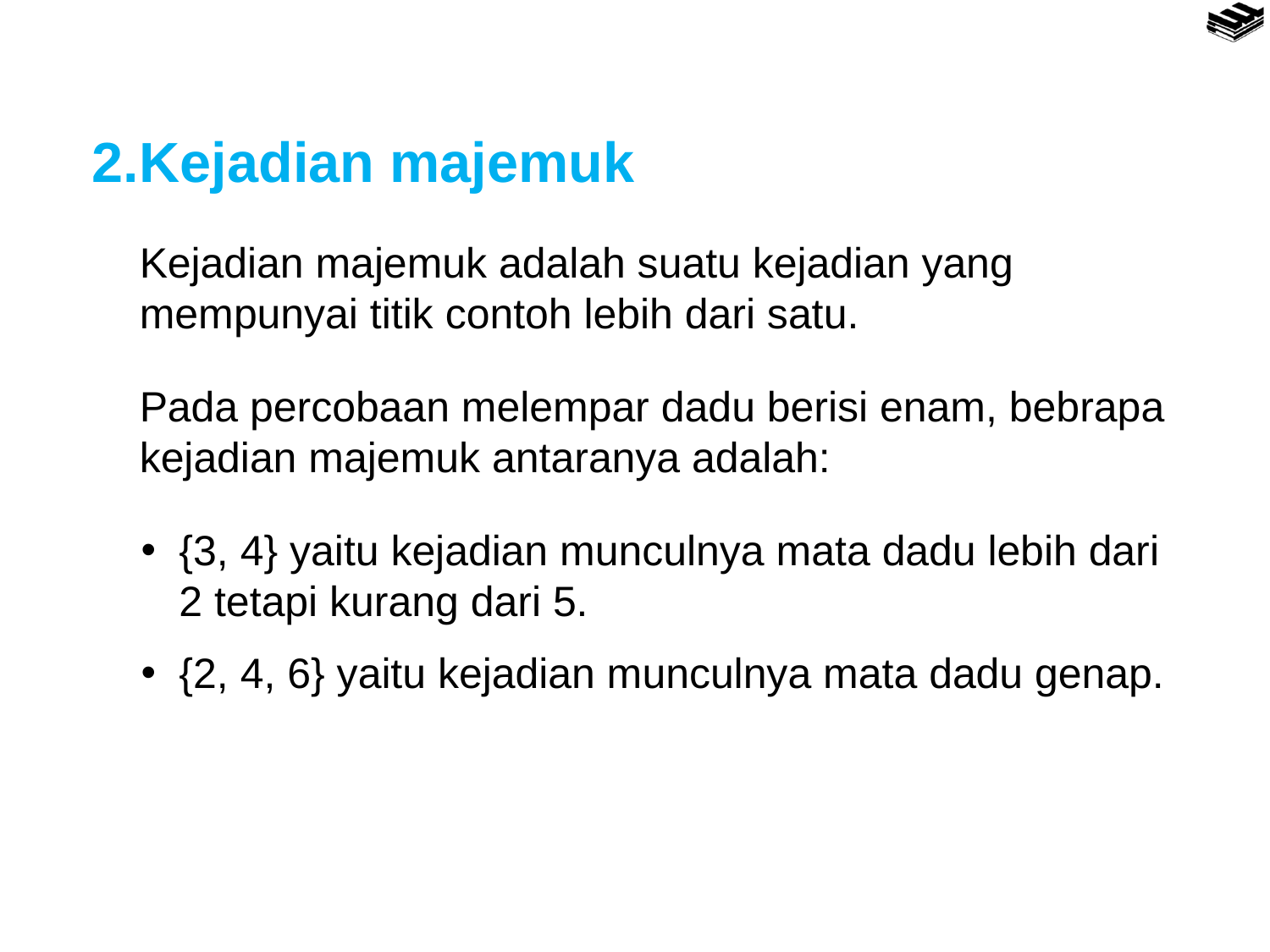

Kejadian majemuk
	Kejadian majemuk adalah suatu kejadian yang mempunyai titik contoh lebih dari satu.
	Pada percobaan melempar dadu berisi enam, bebrapa kejadian majemuk antaranya adalah:
{3, 4} yaitu kejadian munculnya mata dadu lebih dari 2 tetapi kurang dari 5.
{2, 4, 6} yaitu kejadian munculnya mata dadu genap.